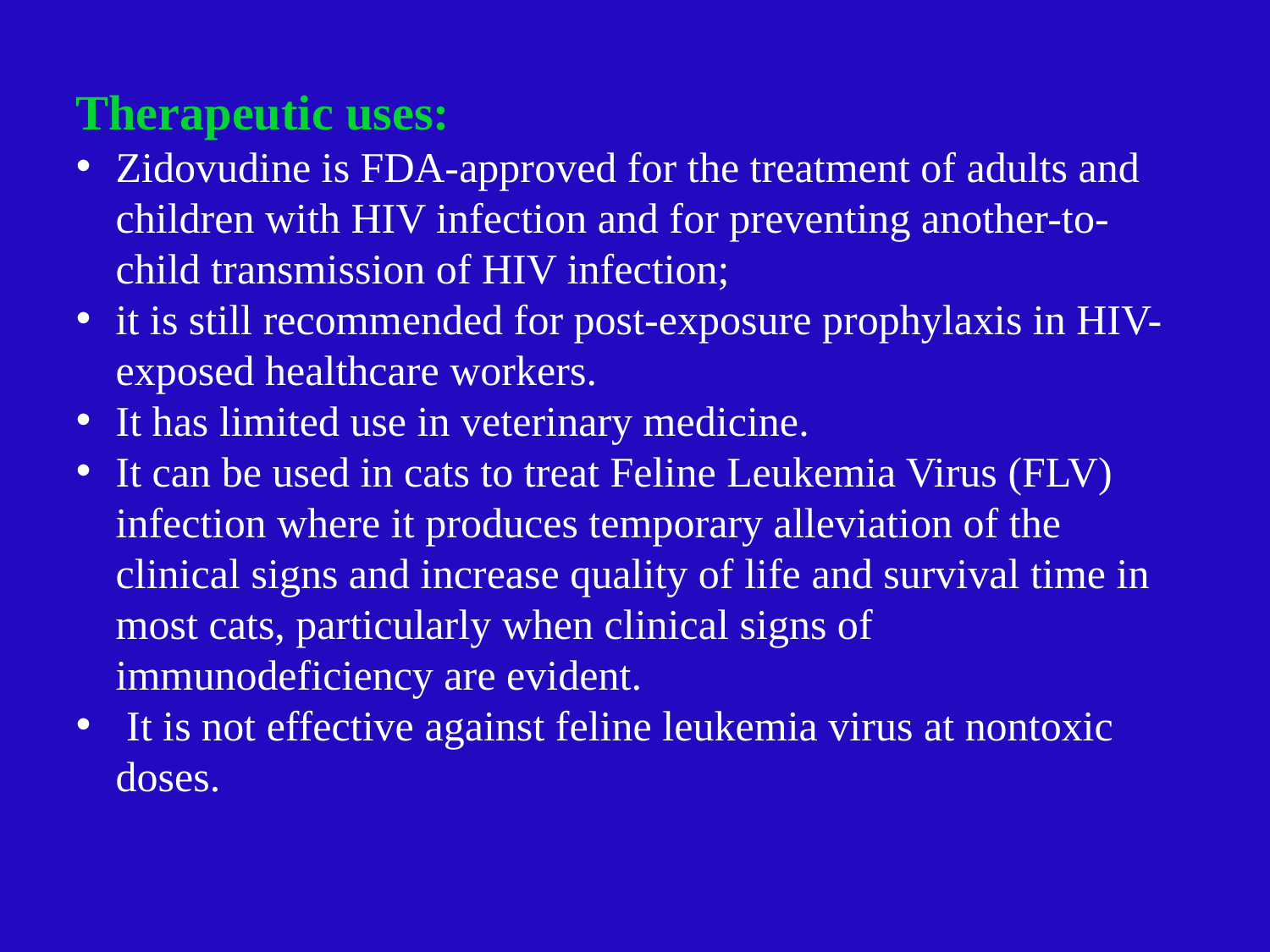

Therapeutic uses:
Zidovudine is FDA-approved for the treatment of adults and children with HIV infection and for preventing another-to-child transmission of HIV infection;
it is still recommended for post-exposure prophylaxis in HIV-exposed healthcare workers.
It has limited use in veterinary medicine.
It can be used in cats to treat Feline Leukemia Virus (FLV) infection where it produces temporary alleviation of the clinical signs and increase quality of life and survival time in most cats, particularly when clinical signs of immunodeficiency are evident.
 It is not effective against feline leukemia virus at nontoxic doses.